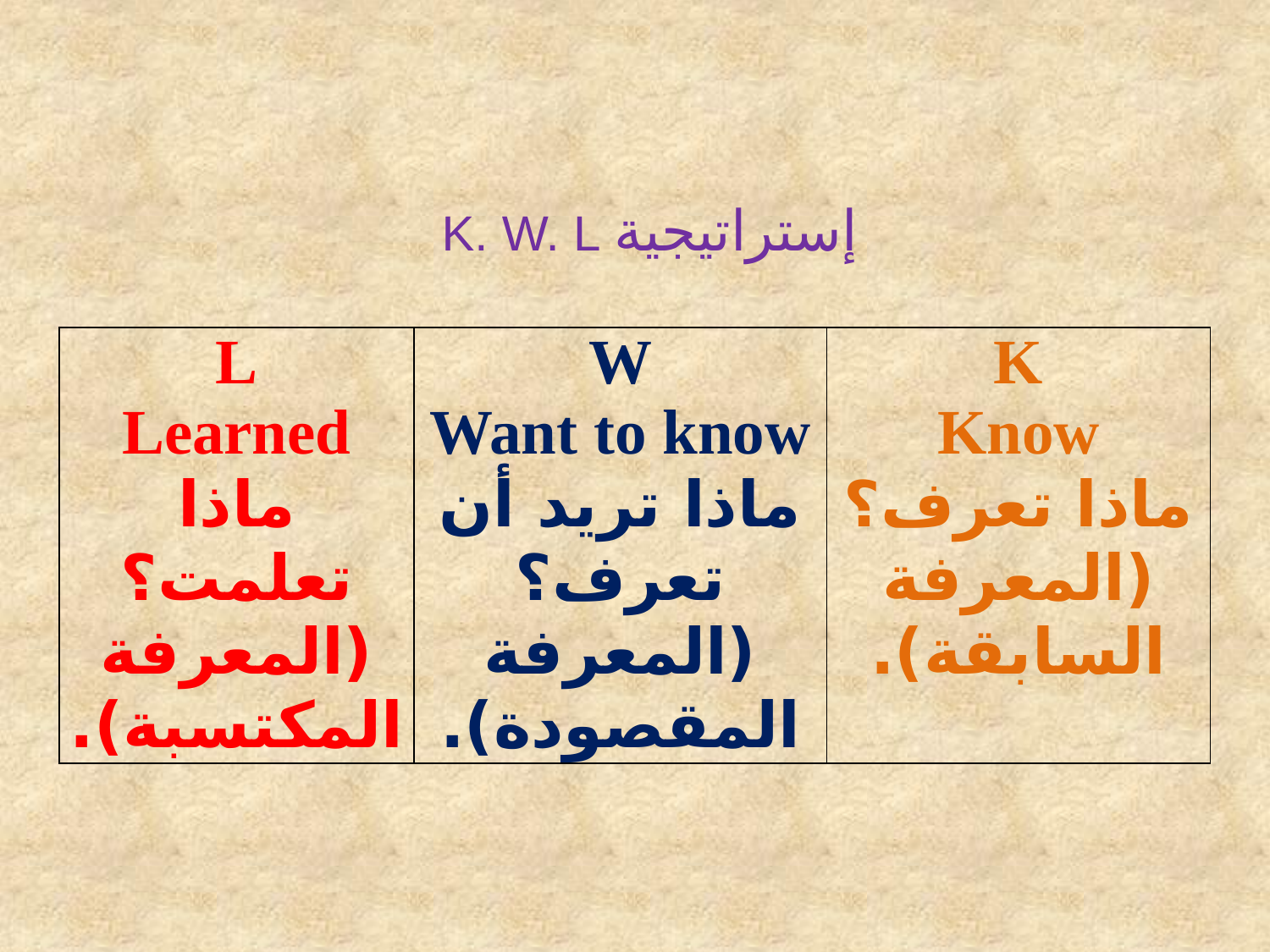

إستراتيجية K. W. L

| L Learned ماذا تعلمت؟ (المعرفة المكتسبة). | W Want to know ماذا تريد أن تعرف؟ (المعرفة المقصودة). | K Know ماذا تعرف؟ (المعرفة السابقة). |
| --- | --- | --- |